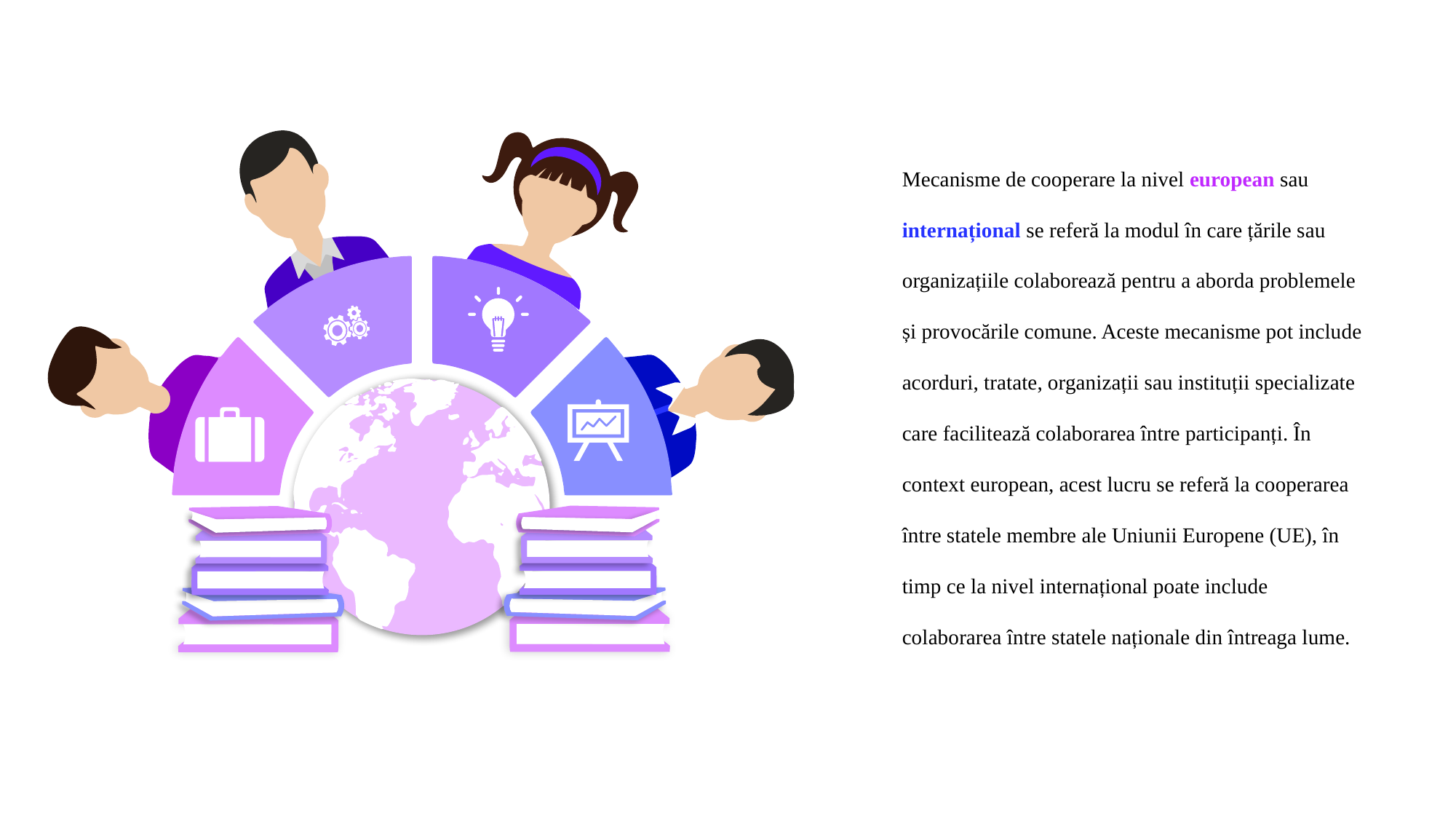

Mecanisme de cooperare la nivel european sau internațional se referă la modul în care țările sau organizațiile colaborează pentru a aborda problemele și provocările comune. Aceste mecanisme pot include acorduri, tratate, organizații sau instituții specializate care facilitează colaborarea între participanți. În context european, acest lucru se referă la cooperarea între statele membre ale Uniunii Europene (UE), în timp ce la nivel internațional poate include colaborarea între statele naționale din întreaga lume.